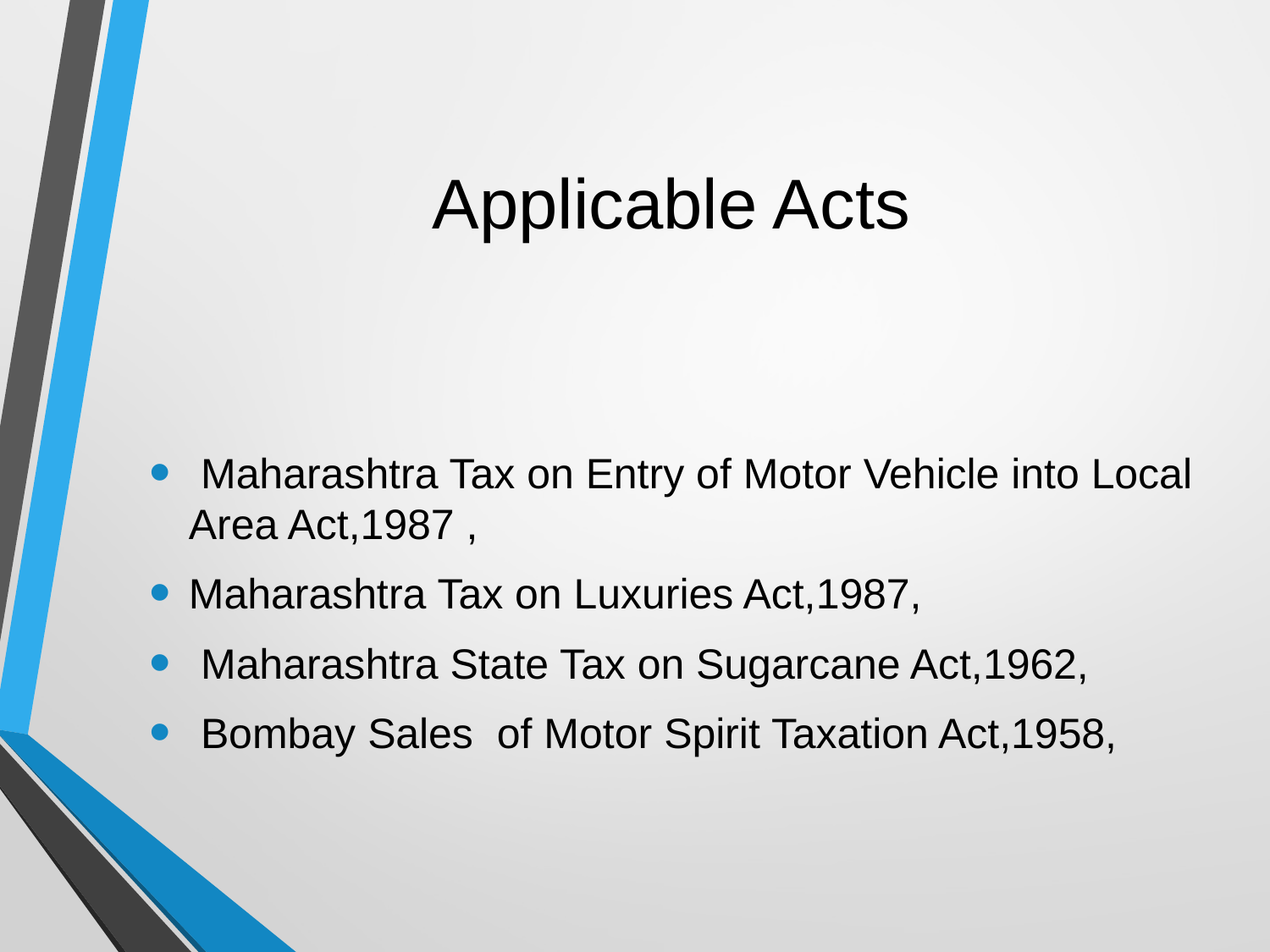

# Applicable Acts
 Maharashtra Tax on Entry of Motor Vehicle into Local Area Act,1987 ,
Maharashtra Tax on Luxuries Act,1987,
 Maharashtra State Tax on Sugarcane Act,1962,
 Bombay Sales  of Motor Spirit Taxation Act,1958,